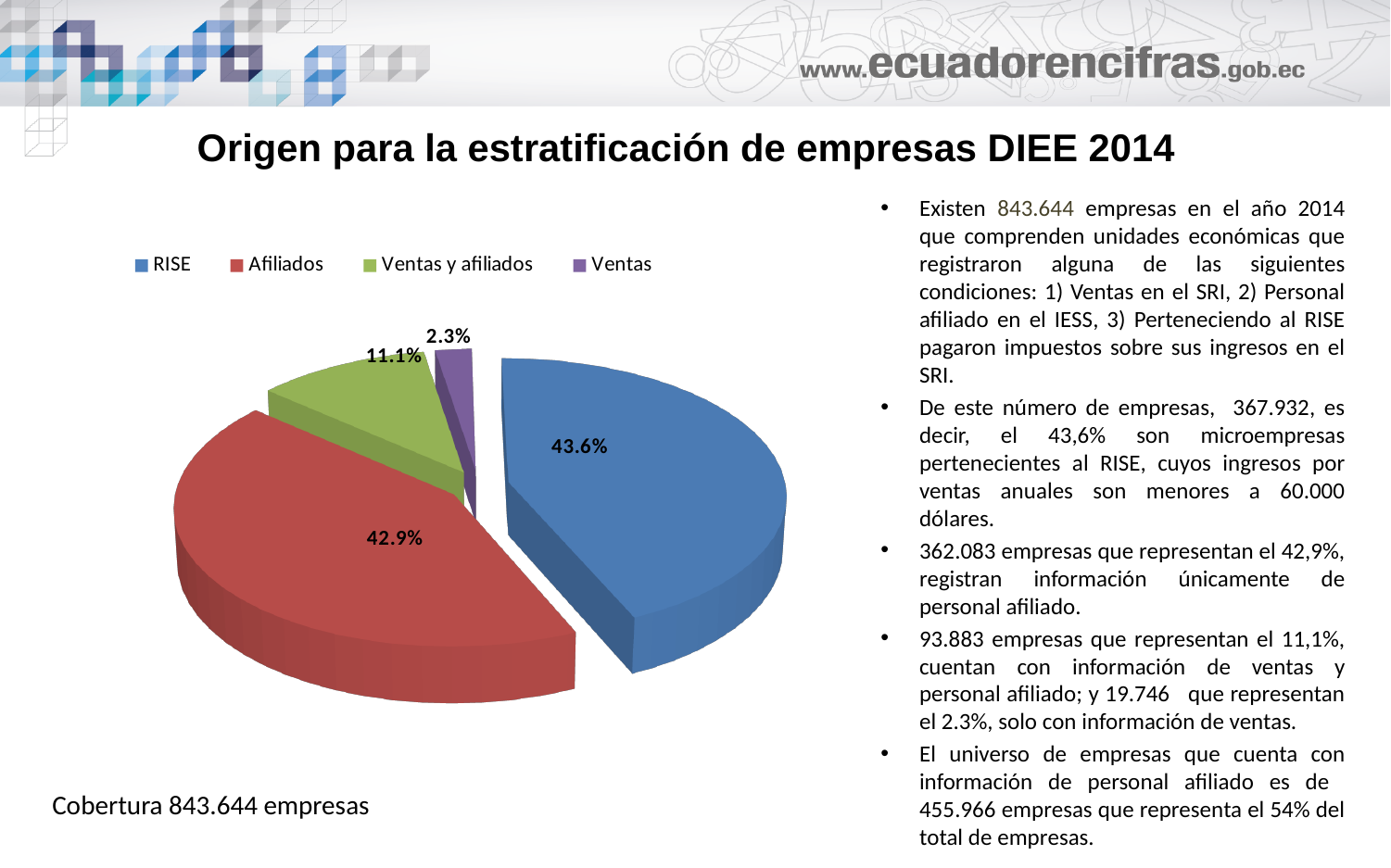

# Origen para la estratificación de empresas DIEE 2014
Existen 843.644 empresas en el año 2014 que comprenden unidades económicas que registraron alguna de las siguientes condiciones: 1) Ventas en el SRI, 2) Personal afiliado en el IESS, 3) Perteneciendo al RISE pagaron impuestos sobre sus ingresos en el SRI.
De este número de empresas,  367.932, es decir, el 43,6% son microempresas pertenecientes al RISE, cuyos ingresos por ventas anuales son menores a 60.000 dólares.
362.083 empresas que representan el 42,9%, registran información únicamente de personal afiliado.
93.883 empresas que representan el 11,1%, cuentan con información de ventas y personal afiliado; y 19.746   que representan el 2.3%, solo con información de ventas.
El universo de empresas que cuenta con información de personal afiliado es de  455.966 empresas que representa el 54% del total de empresas.

[unsupported chart]

Cobertura 843.644 empresas